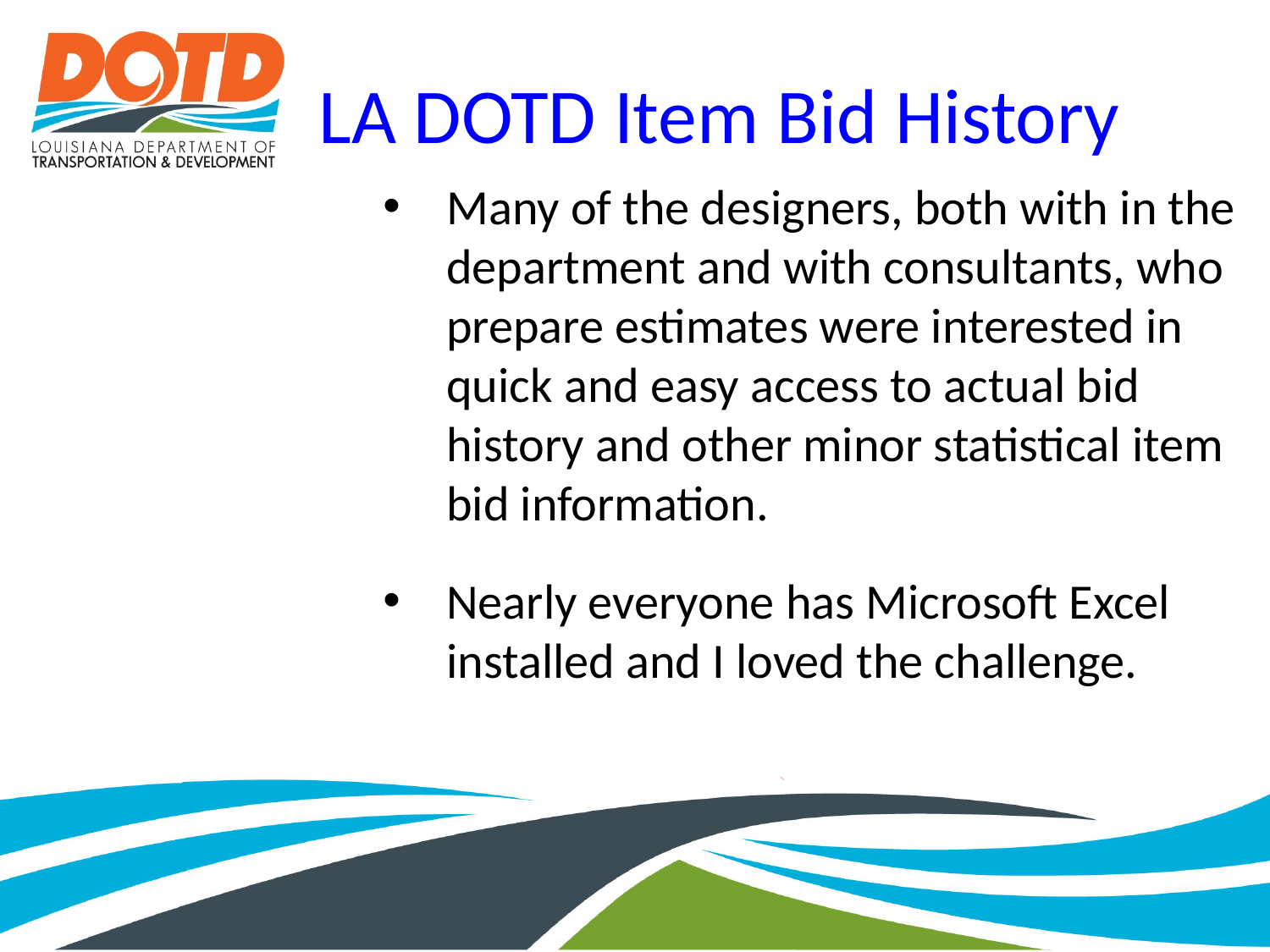

LA DOTD Item Bid History
Many of the designers, both with in the department and with consultants, who prepare estimates were interested in quick and easy access to actual bid history and other minor statistical item bid information.

Nearly everyone has Microsoft Excel installed and I loved the challenge.